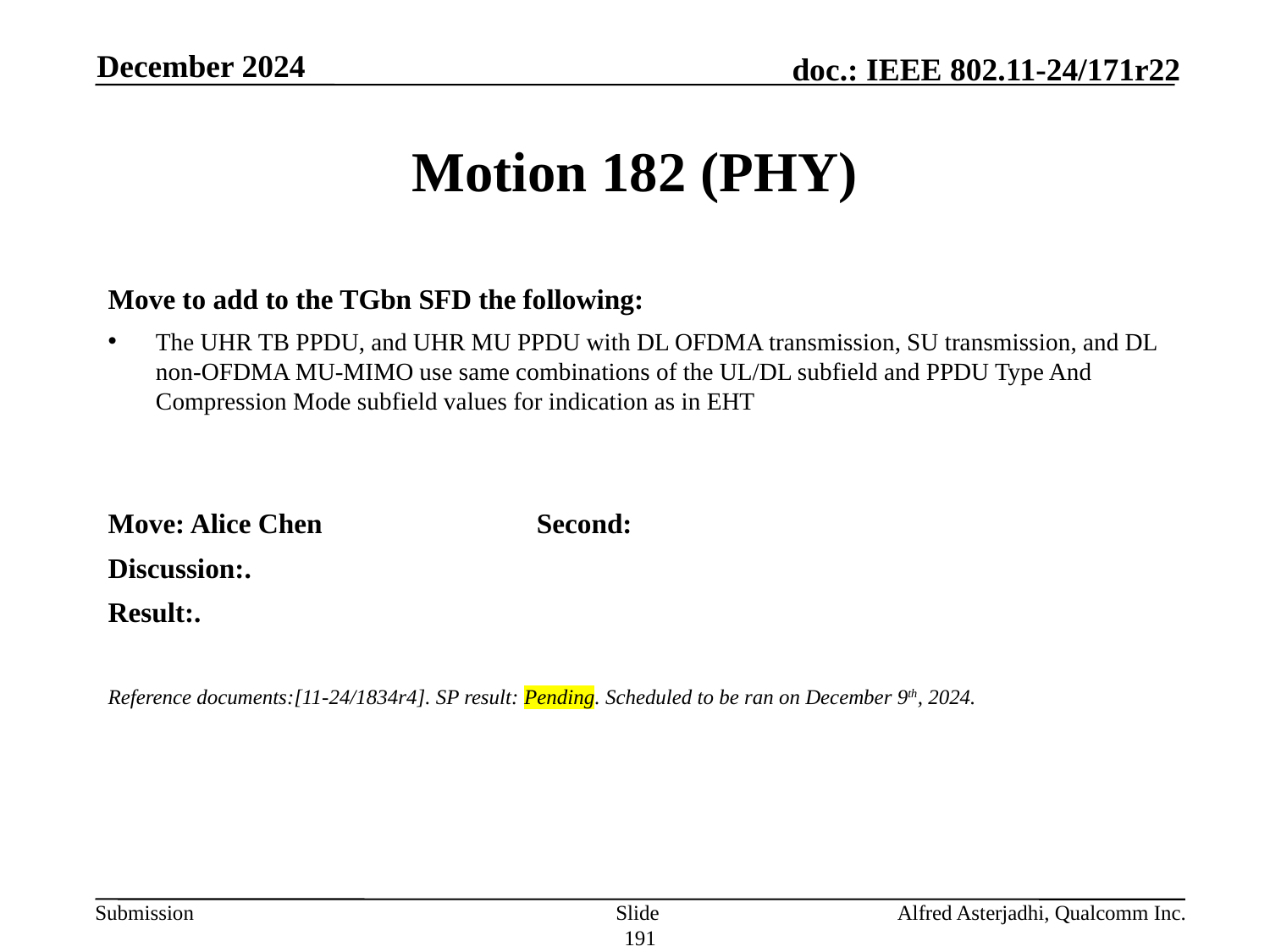

December 2024
# Motion 182 (PHY)
Move to add to the TGbn SFD the following:
The UHR TB PPDU, and UHR MU PPDU with DL OFDMA transmission, SU transmission, and DL non-OFDMA MU-MIMO use same combinations of the UL/DL subfield and PPDU Type And Compression Mode subfield values for indication as in EHT

Move: Alice Chen		Second:
Discussion:.
Result:.

Reference documents:[11-24/1834r4]. SP result: Pending. Scheduled to be ran on December 9th, 2024.

Slide 191
Alfred Asterjadhi, Qualcomm Inc.